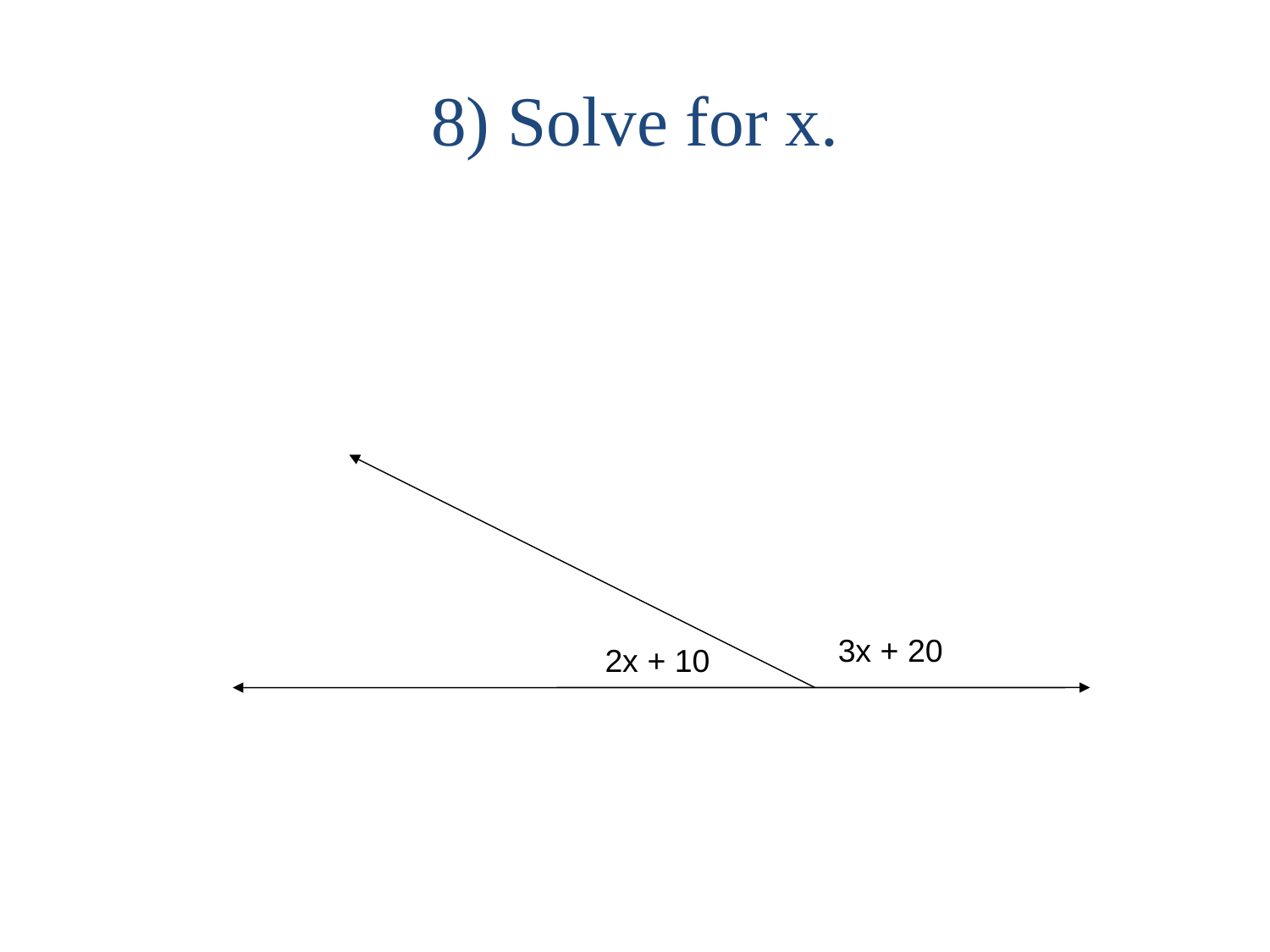

8) Solve for x.

3x + 20
2x + 10